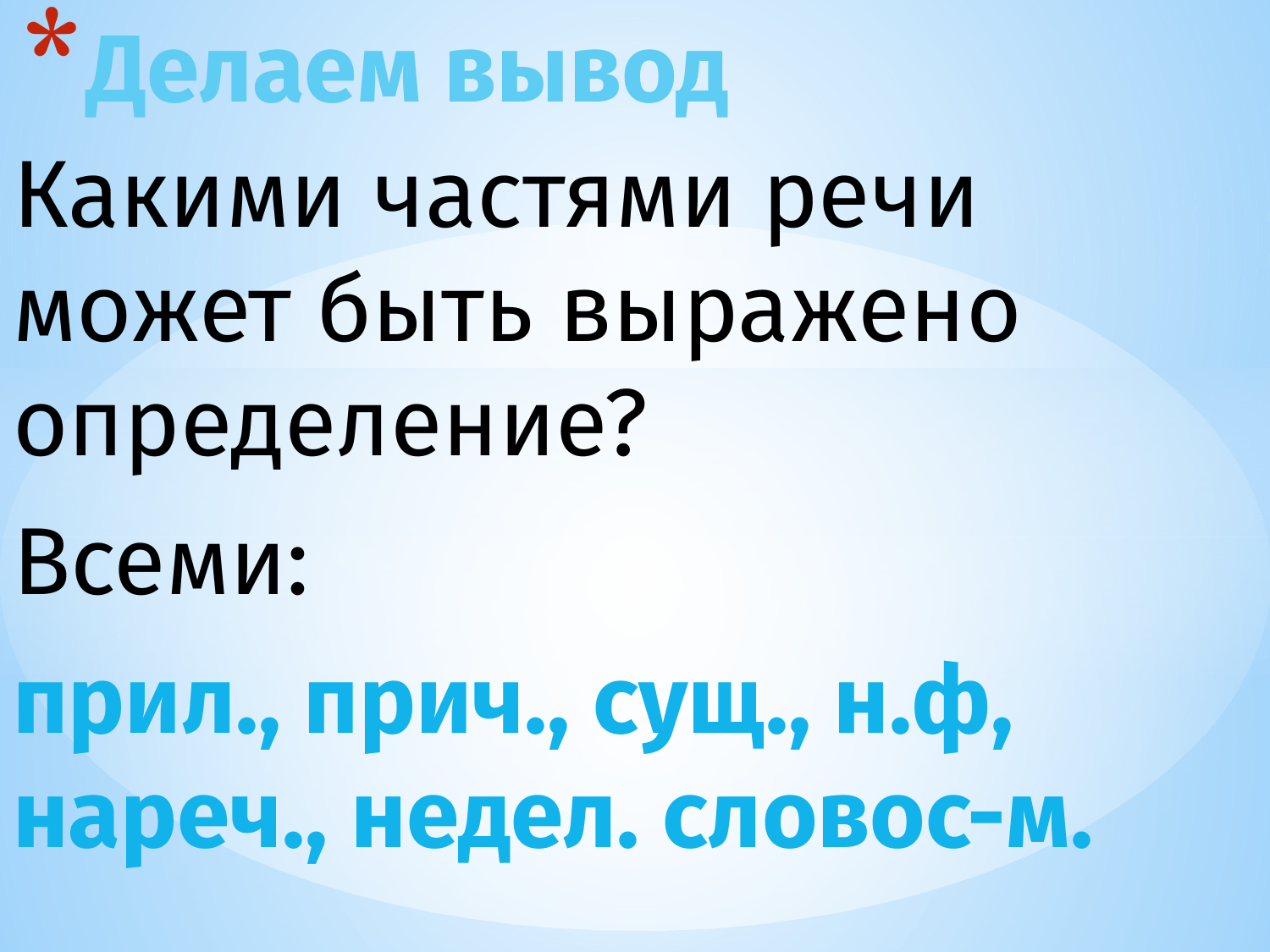

# Делаем вывод
Какими частями речи может быть выражено определение?
Всеми:
прил., прич., сущ., н.ф, нареч., недел. словос-м.